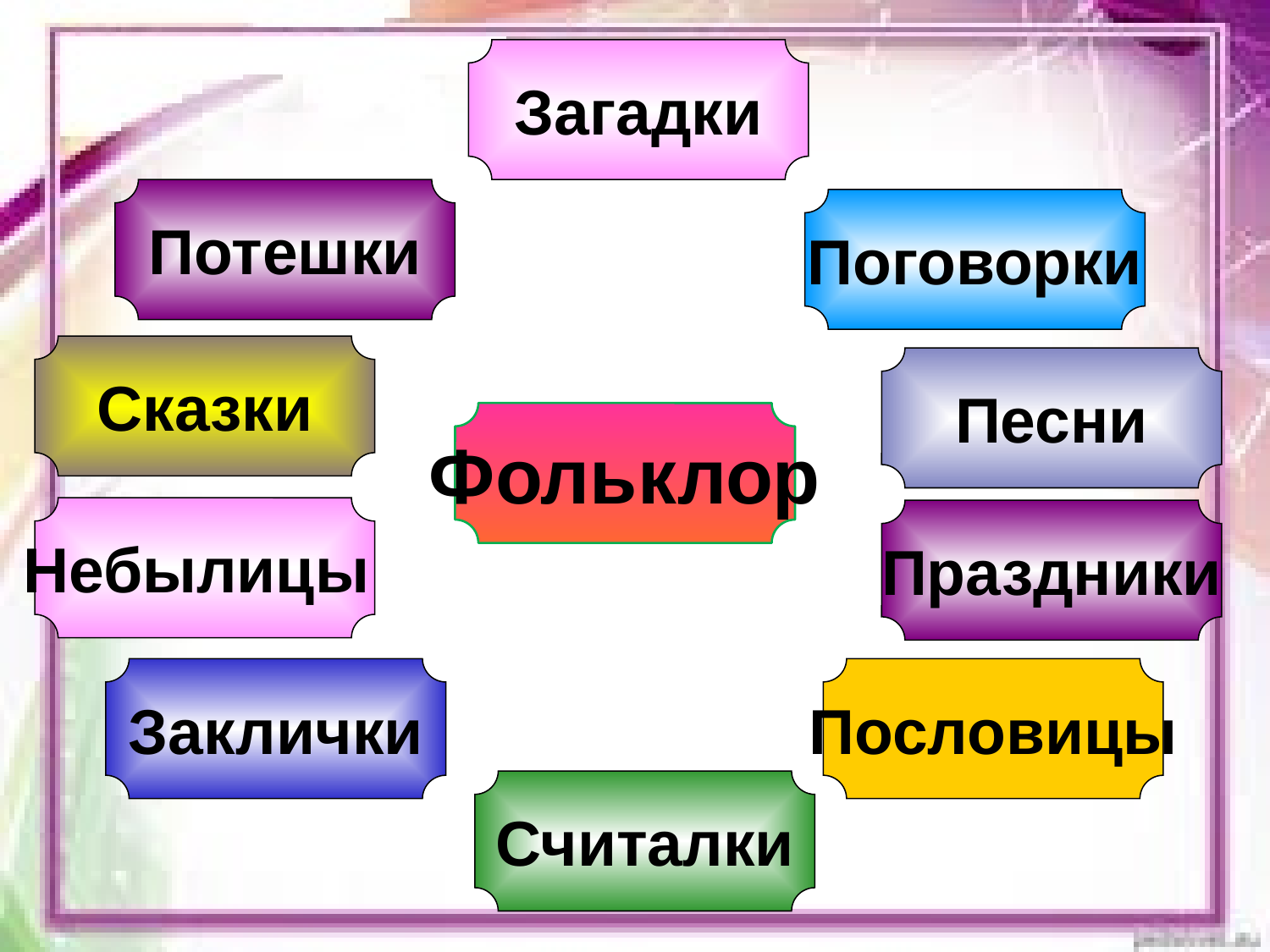

Загадки
Потешки
Поговорки
Сказки
Песни
Фольклор
Небылицы
Праздники
Заклички
Пословицы
Считалки